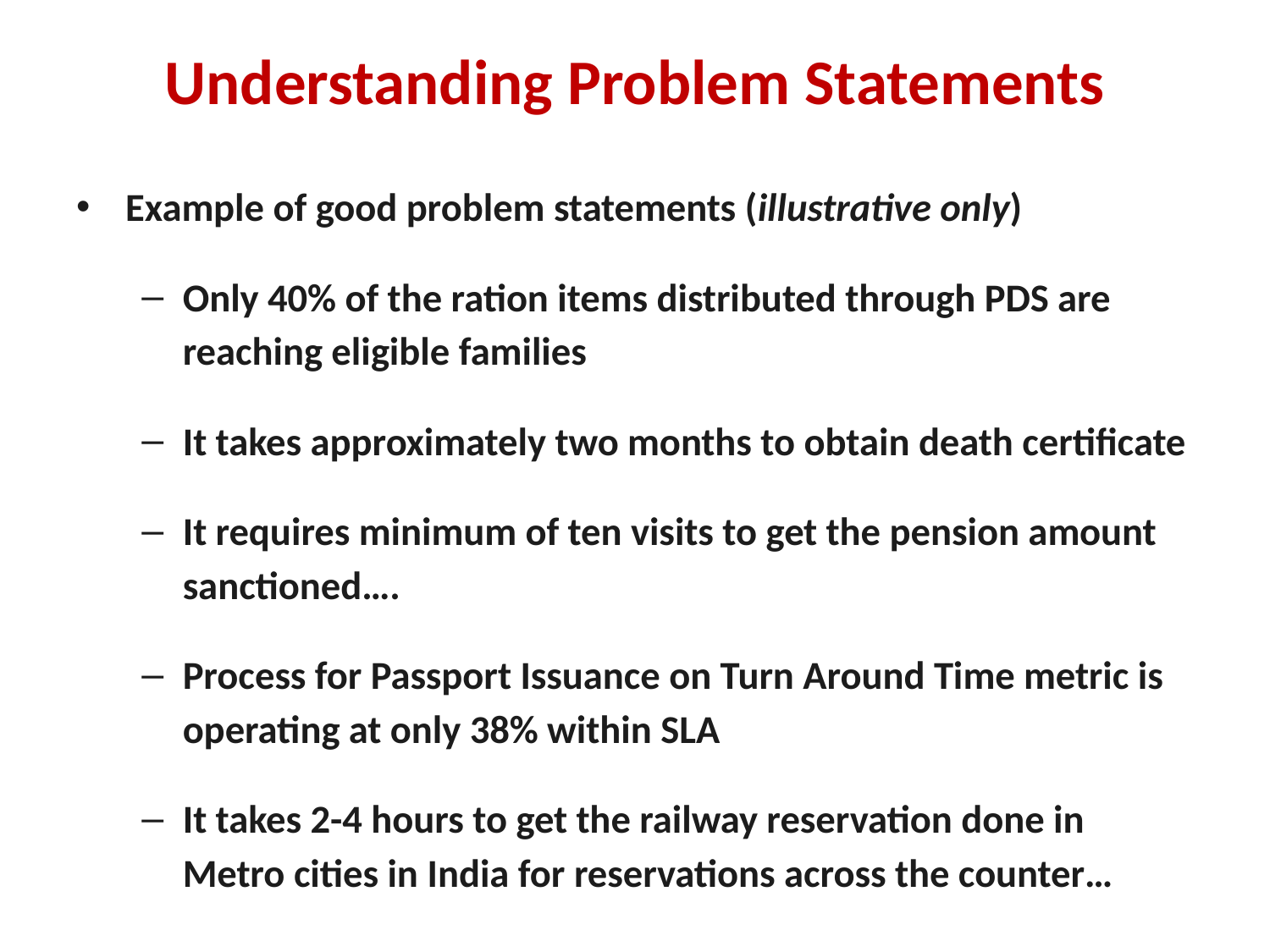

# Understanding Problem Statements
Example of good problem statements (illustrative only)
Only 40% of the ration items distributed through PDS are reaching eligible families
It takes approximately two months to obtain death certificate
It requires minimum of ten visits to get the pension amount sanctioned….
Process for Passport Issuance on Turn Around Time metric is operating at only 38% within SLA
It takes 2-4 hours to get the railway reservation done in Metro cities in India for reservations across the counter…